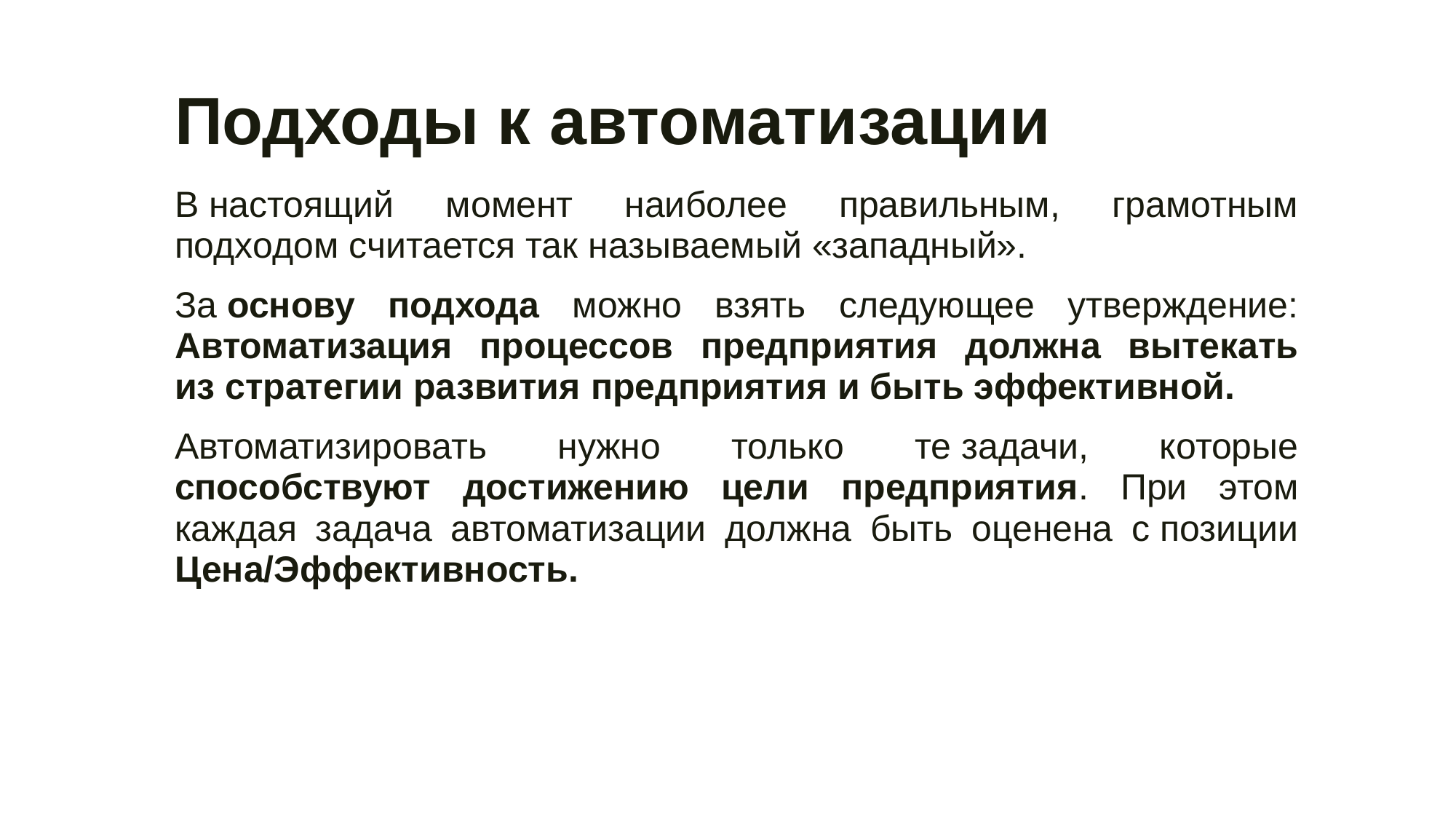

# Подходы к автоматизации
В настоящий момент наиболее правильным, грамотным подходом считается так называемый «западный».
За основу подхода можно взять следующее утверждение: Автоматизация процессов предприятия должна вытекать из стратегии развития предприятия и быть эффективной.
Автоматизировать нужно только те задачи, которые способствуют достижению цели предприятия. При этом каждая задача автоматизации должна быть оценена с позиции Цена/Эффективность.